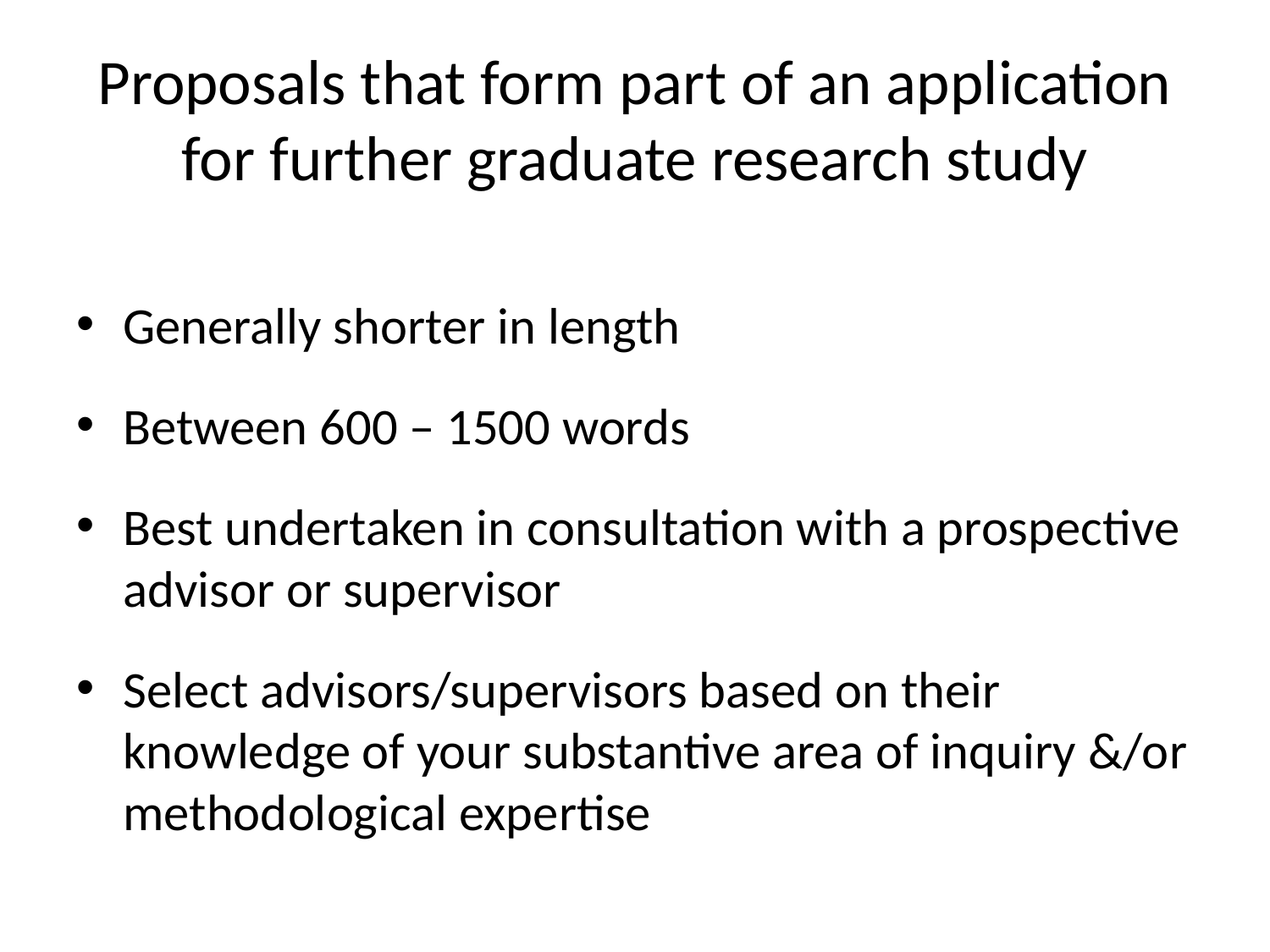

# Proposals that form part of an application for further graduate research study
Generally shorter in length
Between 600 – 1500 words
Best undertaken in consultation with a prospective advisor or supervisor
Select advisors/supervisors based on their knowledge of your substantive area of inquiry &/or methodological expertise